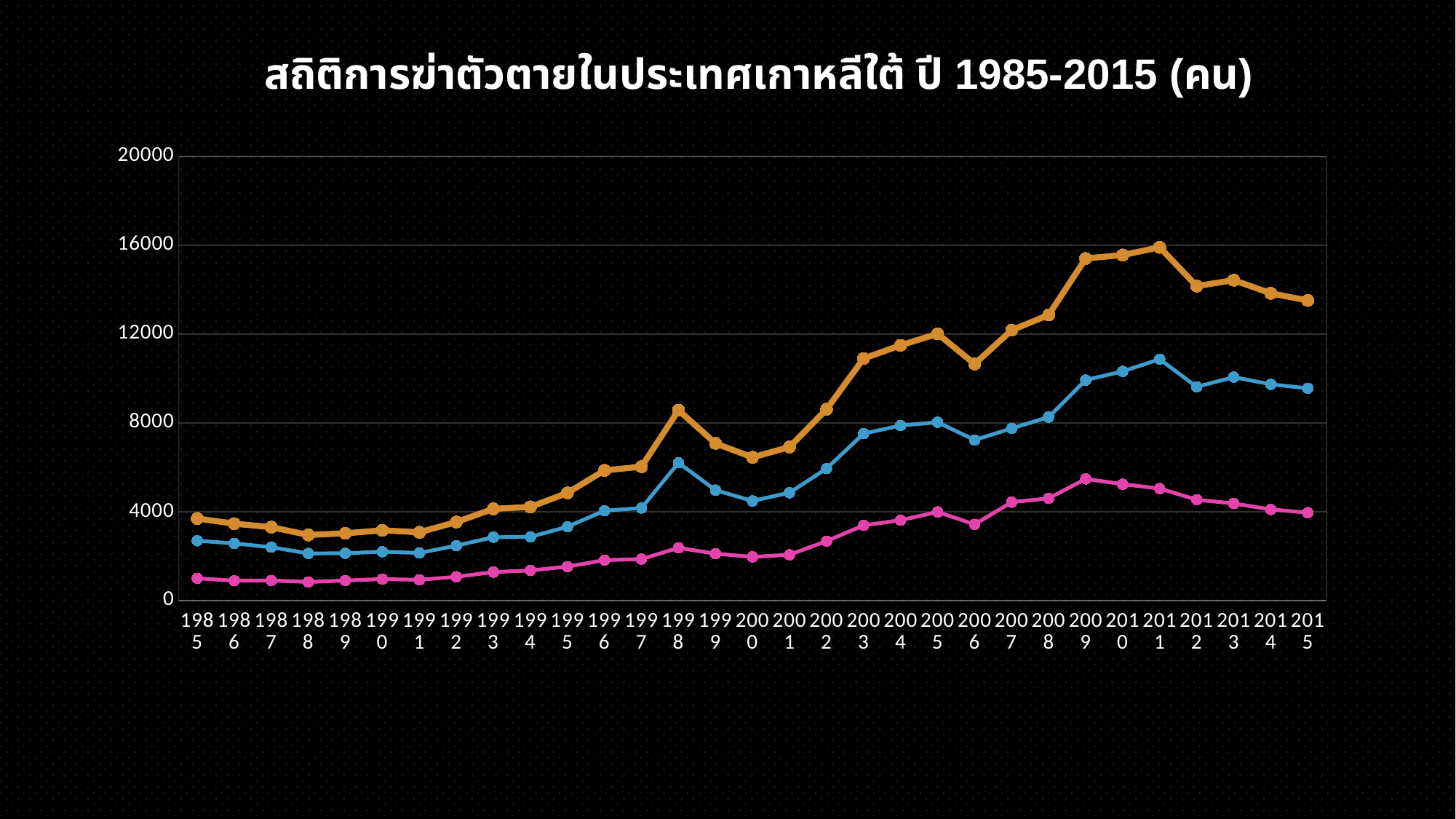

สถิติการฆ่าตัวตายในประเทศเกาหลีใต้ ปี 1985-2015 (คน)

### Chart

| Category | รวมทั้งหมด | เพศหญิง | เพศชาย |
|---|---|---|---|
| 1985 | 3689.0 | 998.0 | 2691.0 |
| 1986 | 3458.0 | 890.0 | 2568.0 |
| 1987 | 3301.0 | 901.0 | 2400.0 |
| 1988 | 2949.0 | 831.0 | 2118.0 |
| 1989 | 3023.0 | 899.0 | 2124.0 |
| 1990 | 3159.0 | 962.0 | 2197.0 |
| 1991 | 3069.0 | 930.0 | 2139.0 |
| 1992 | 3533.0 | 1066.0 | 2467.0 |
| 1993 | 4124.0 | 1276.0 | 2848.0 |
| 1994 | 4212.0 | 1350.0 | 2862.0 |
| 1995 | 4841.0 | 1522.0 | 3319.0 |
| 1996 | 5857.0 | 1815.0 | 4042.0 |
| 1997 | 6024.0 | 1862.0 | 4162.0 |
| 1998 | 8569.0 | 2369.0 | 6200.0 |
| 1999 | 7075.0 | 2107.0 | 4968.0 |
| 2000 | 6444.0 | 1963.0 | 4481.0 |
| 2001 | 6911.0 | 2059.0 | 4852.0 |
| 2002 | 8611.0 | 2672.0 | 5939.0 |
| 2003 | 10898.0 | 3384.0 | 7514.0 |
| 2004 | 11492.0 | 3613.0 | 7879.0 |
| 2005 | 12011.0 | 3985.0 | 8026.0 |
| 2006 | 10653.0 | 3426.0 | 7227.0 |
| 2007 | 12174.0 | 4427.0 | 7747.0 |
| 2008 | 12858.0 | 4598.0 | 8260.0 |
| 2009 | 15402.0 | 5475.0 | 9927.0 |
| 2010 | 15558.0 | 5237.0 | 10321.0 |
| 2011 | 15906.0 | 5040.0 | 10866.0 |
| 2012 | 14159.0 | 4538.0 | 9621.0 |
| 2013 | 14426.0 | 4367.0 | 10059.0 |
| 2014 | 13834.0 | 4099.0 | 9735.0 |
| 2015 | 13510.0 | 3954.0 | 9556.0 |